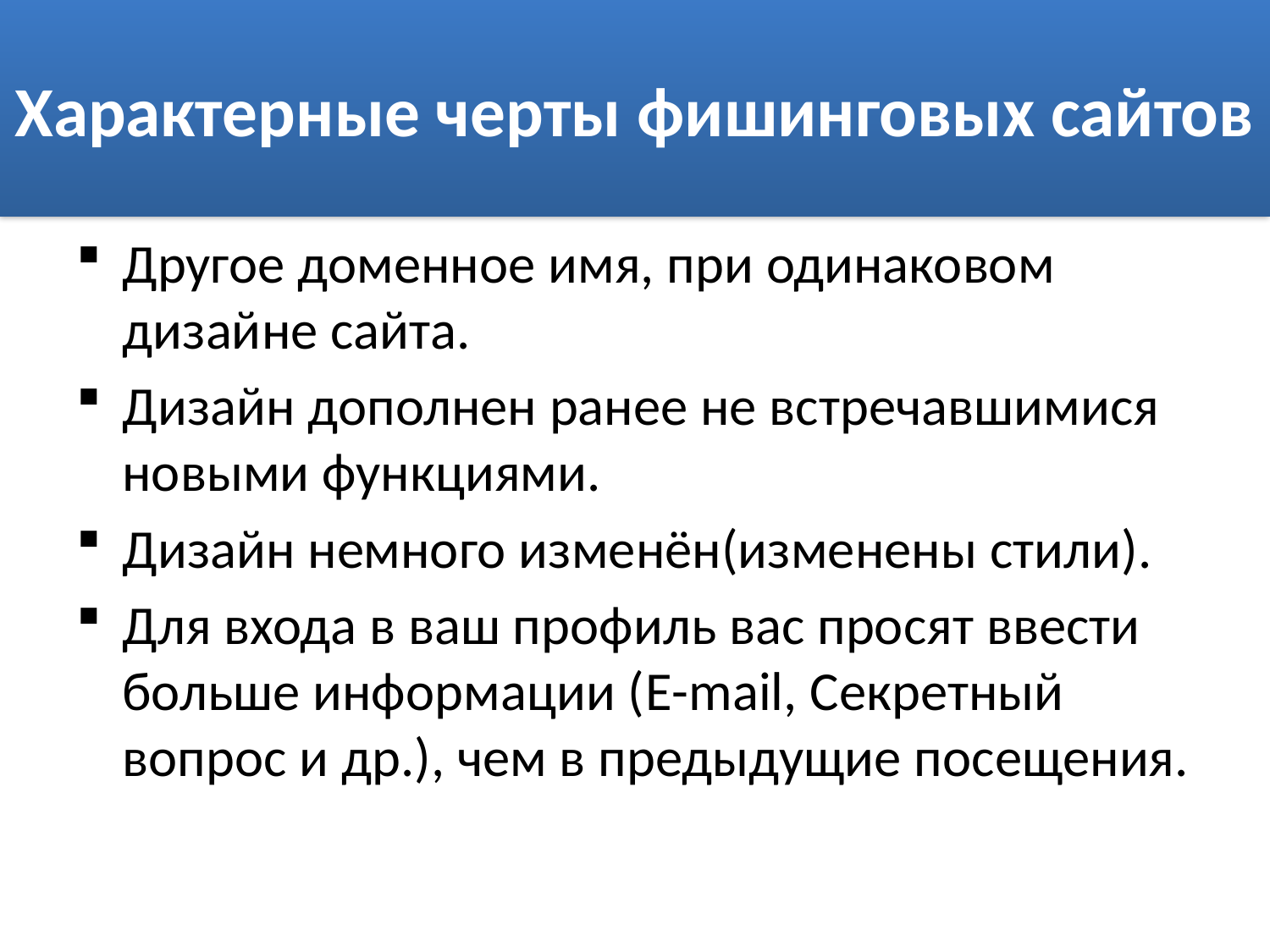

# Характерные черты фишинговых сайтов
Другое доменное имя, при одинаковом дизайне сайта.
Дизайн дополнен ранее не встречавшимися новыми функциями.
Дизайн немного изменён(изменены стили).
Для входа в ваш профиль вас просят ввести больше информации (E-mail, Секретный вопрос и др.), чем в предыдущие посещения.